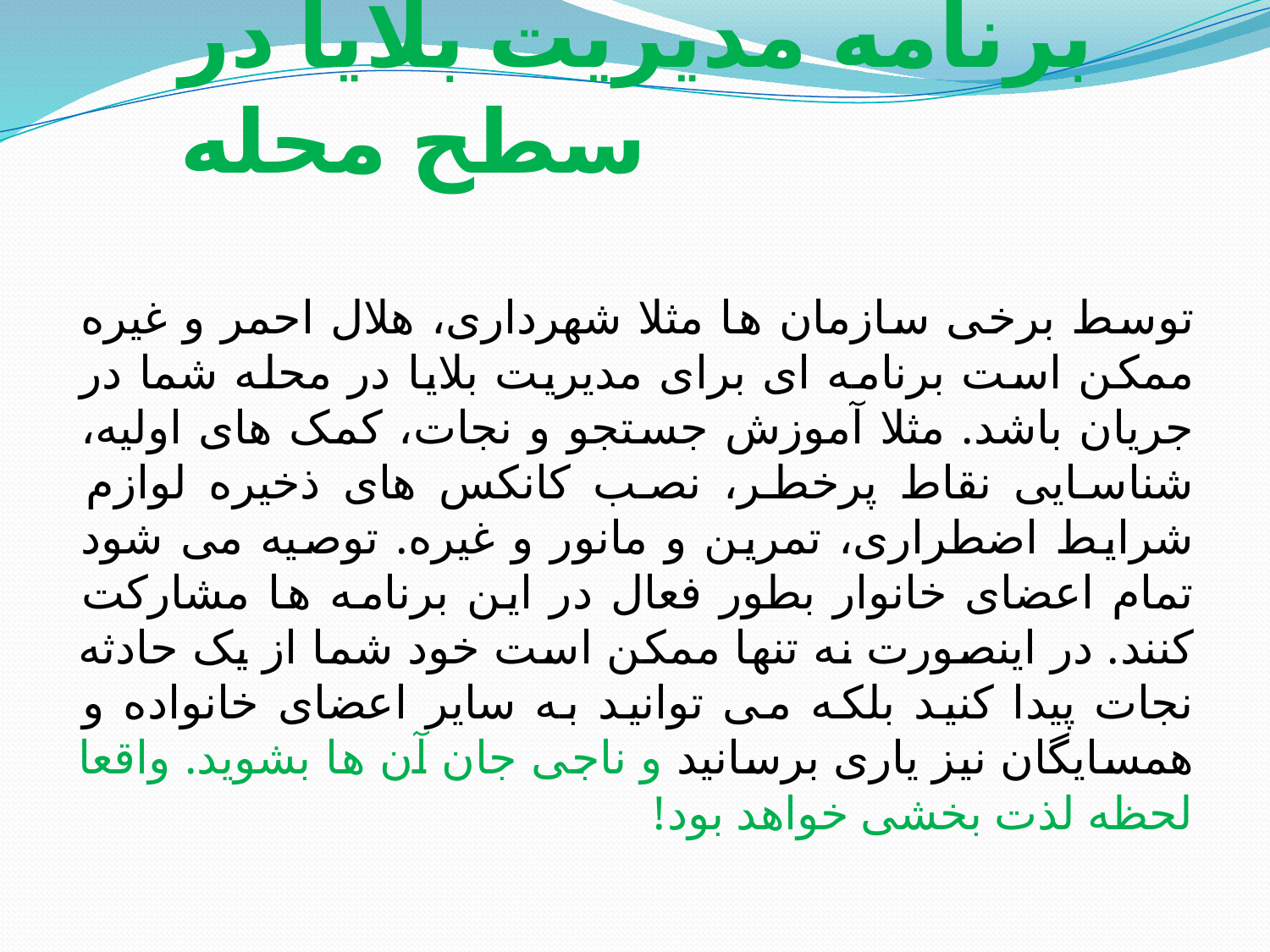

# برنامه مدیریت بلایا در سطح محله
توسط برخی سازمان ها مثلا شهرداری، هلال احمر و غیره ممکن است برنامه ای برای مدیریت بلایا در محله شما در جریان باشد. مثلا آموزش جستجو و نجات، کمک های اولیه، شناسایی نقاط پرخطر، نصب کانکس های ذخیره لوازم شرایط اضطراری، تمرین و مانور و غیره. توصیه می شود تمام اعضای خانوار بطور فعال در این برنامه ها مشارکت کنند. در اینصورت نه تنها ممکن است خود شما از یک حادثه نجات پیدا کنید بلکه می توانید به سایر اعضای خانواده و همسایگان نیز یاری برسانید و ناجی جان آن ها بشوید. واقعا لحظه لذت بخشی خواهد بود!